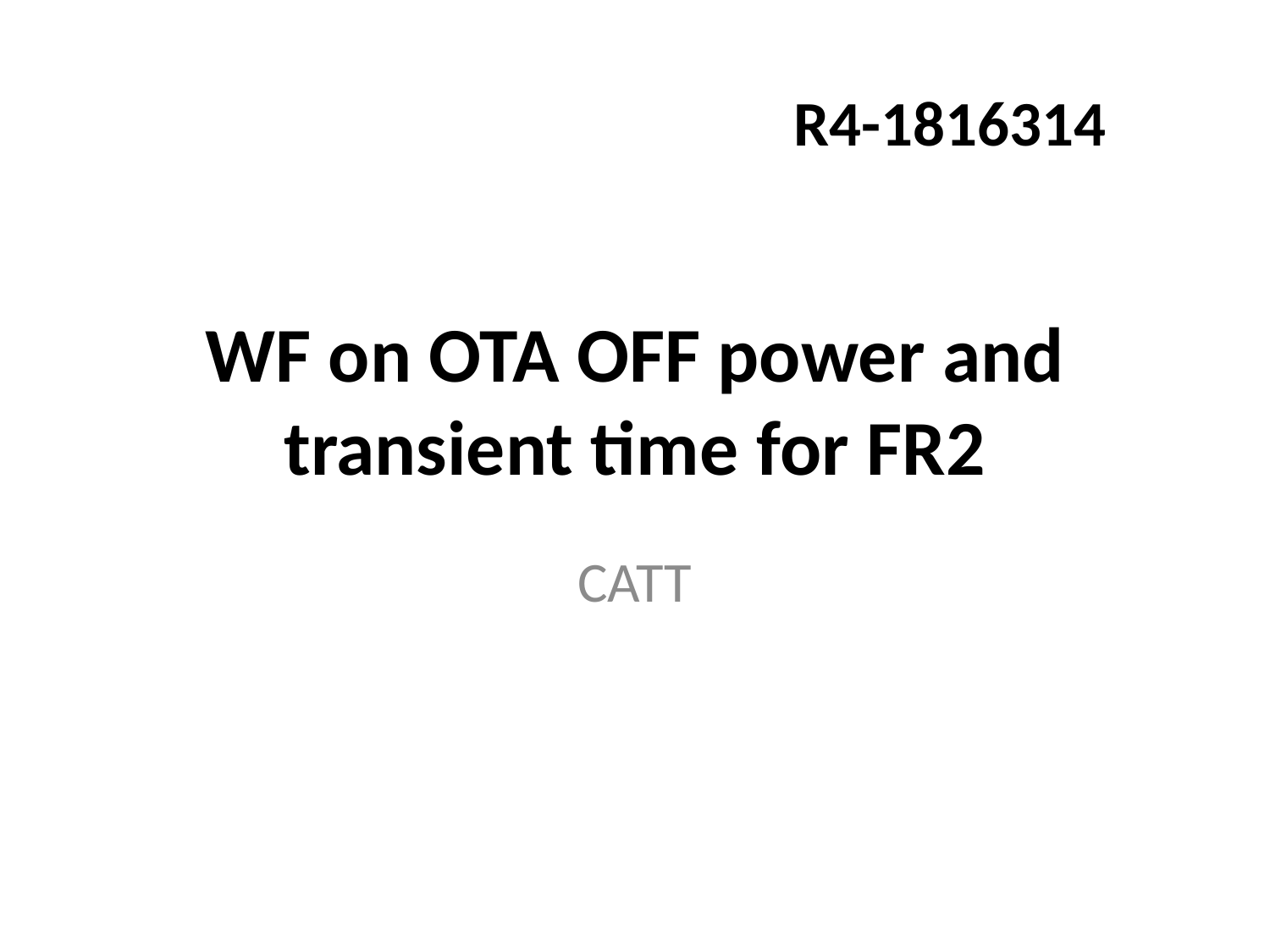

R4-1816314
# WF on OTA OFF power and transient time for FR2
CATT